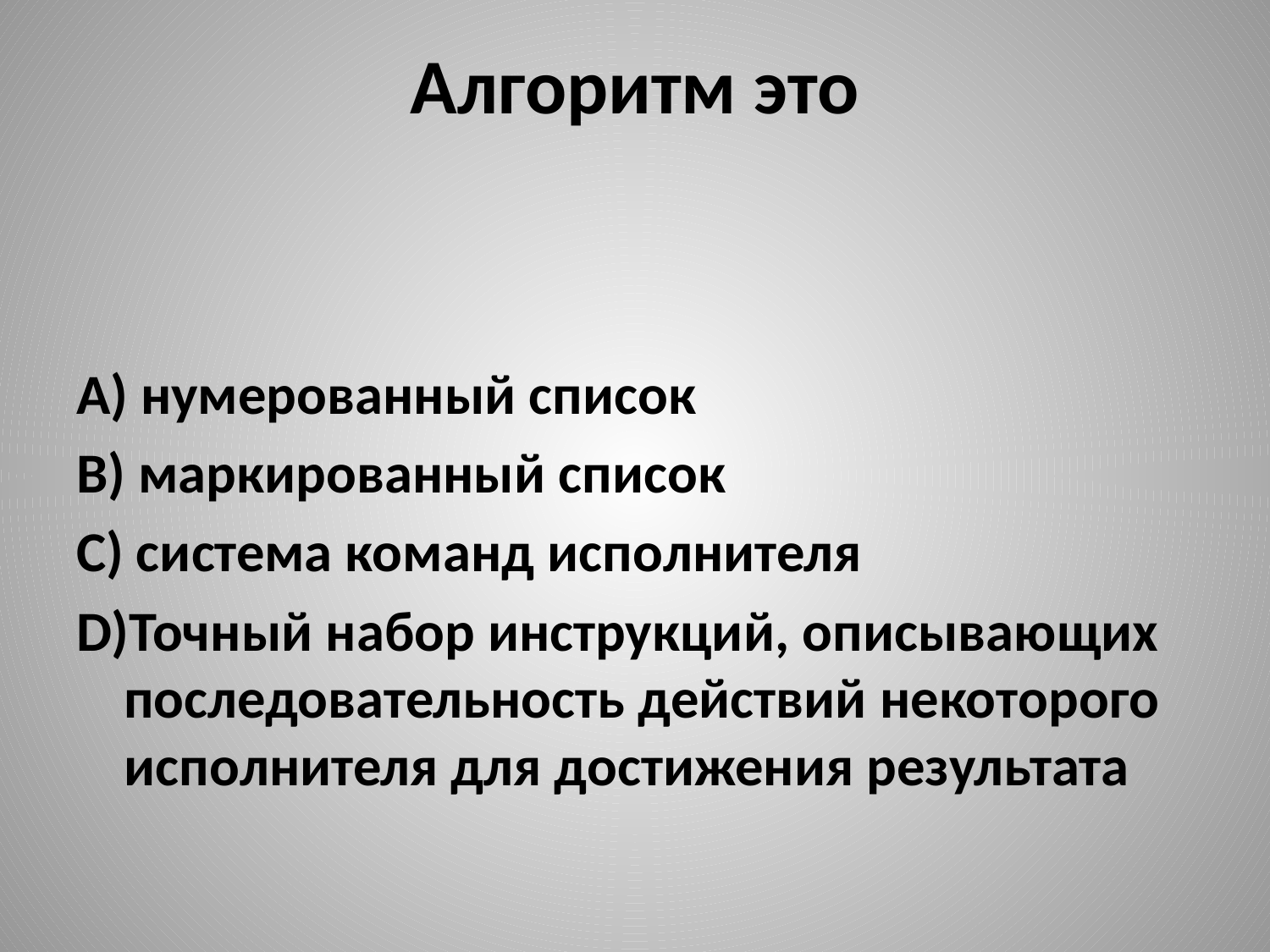

Алгоритм это

А) нумерованный список
В) маркированный список
С) система команд исполнителя
D)Точный набор инструкций, описывающих последовательность действий некоторого исполнителя для достижения результата